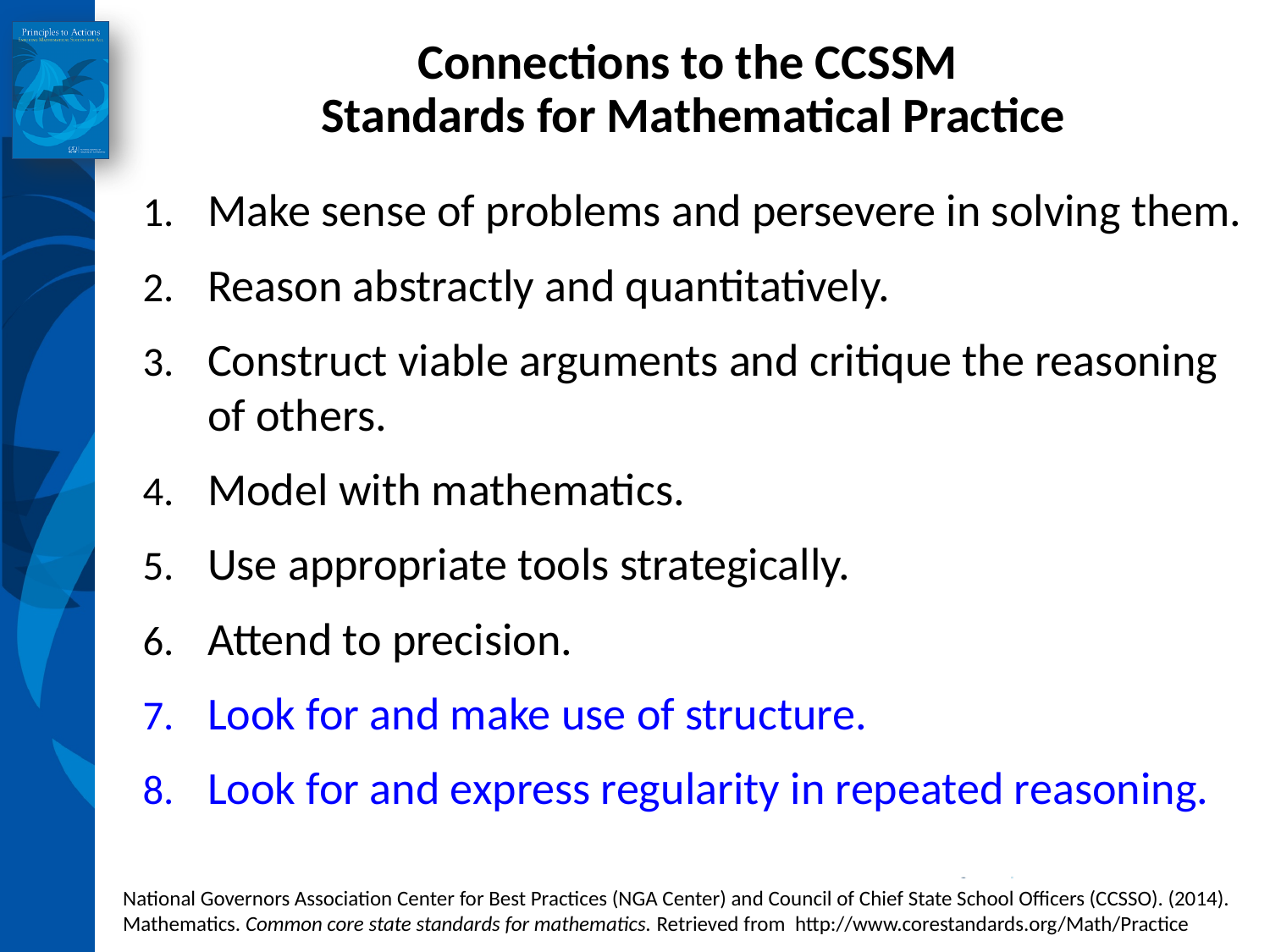

# Connections to the CCSSM Standards for Mathematical Practice
Make sense of problems and persevere in solving them.
Reason abstractly and quantitatively.
Construct viable arguments and critique the reasoning of others.
Model with mathematics.
Use appropriate tools strategically.
Attend to precision.
Look for and make use of structure.
Look for and express regularity in repeated reasoning.
National Governors Association Center for Best Practices (NGA Center) and Council of Chief State School Officers (CCSSO). (2014). Mathematics. Common core state standards for mathematics. Retrieved from  http://www.corestandards.org/Math/Practice